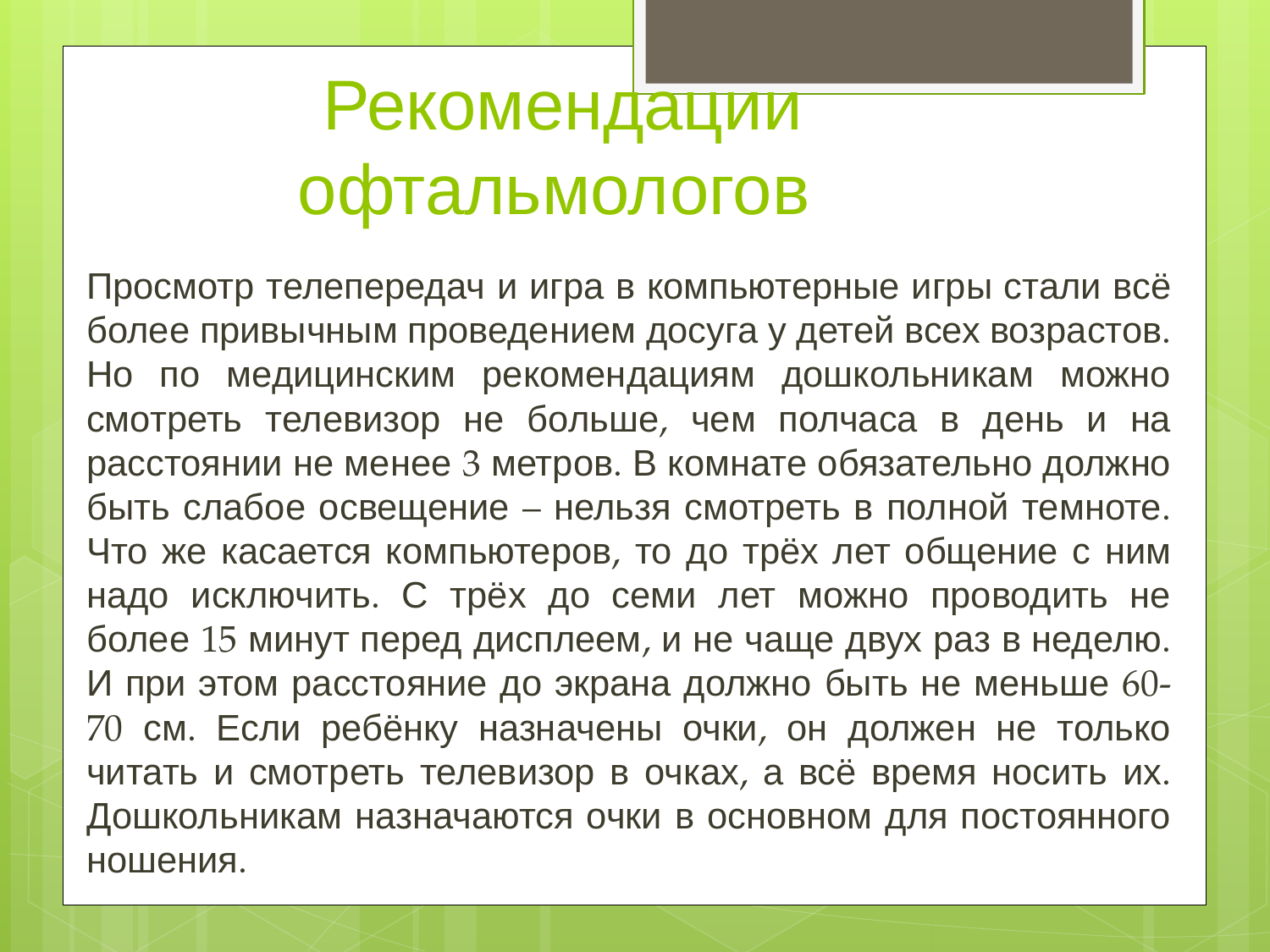

# Рекомендации офтальмологов
Просмотр телепередач и игра в компьютерные игры стали всё более привычным проведением досуга у детей всех возрастов. Но по медицинским рекомендациям дошкольникам можно смотреть телевизор не больше, чем полчаса в день и на расстоянии не менее 3 метров. В комнате обязательно должно быть слабое освещение – нельзя смотреть в полной темноте. Что же касается компьютеров, то до трёх лет общение с ним надо исключить. С трёх до семи лет можно проводить не более 15 минут перед дисплеем, и не чаще двух раз в неделю. И при этом расстояние до экрана должно быть не меньше 60-70 см. Если ребёнку назначены очки, он должен не только читать и смотреть телевизор в очках, а всё время носить их. Дошкольникам назначаются очки в основном для постоянного ношения.